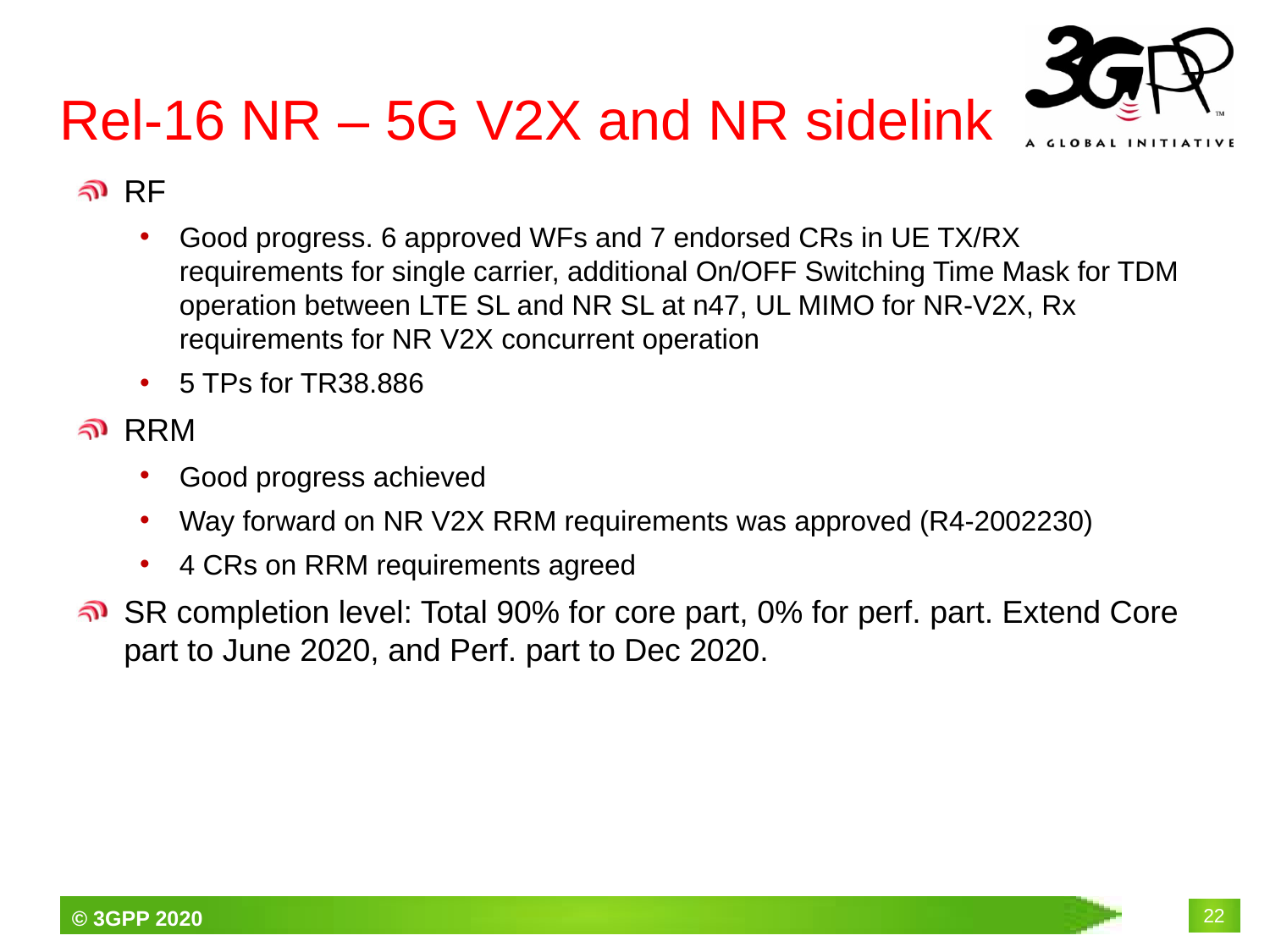

# Rel-16 NR – 5G V2X and NR sidelink
RF
Good progress. 6 approved WFs and 7 endorsed CRs in UE TX/RX requirements for single carrier, additional On/OFF Switching Time Mask for TDM operation between LTE SL and NR SL at n47, UL MIMO for NR-V2X, Rx requirements for NR V2X concurrent operation
5 TPs for TR38.886
RRM
Good progress achieved
Way forward on NR V2X RRM requirements was approved (R4-2002230)
4 CRs on RRM requirements agreed
SR completion level: Total 90% for core part, 0% for perf. part. Extend Core part to June 2020, and Perf. part to Dec 2020.